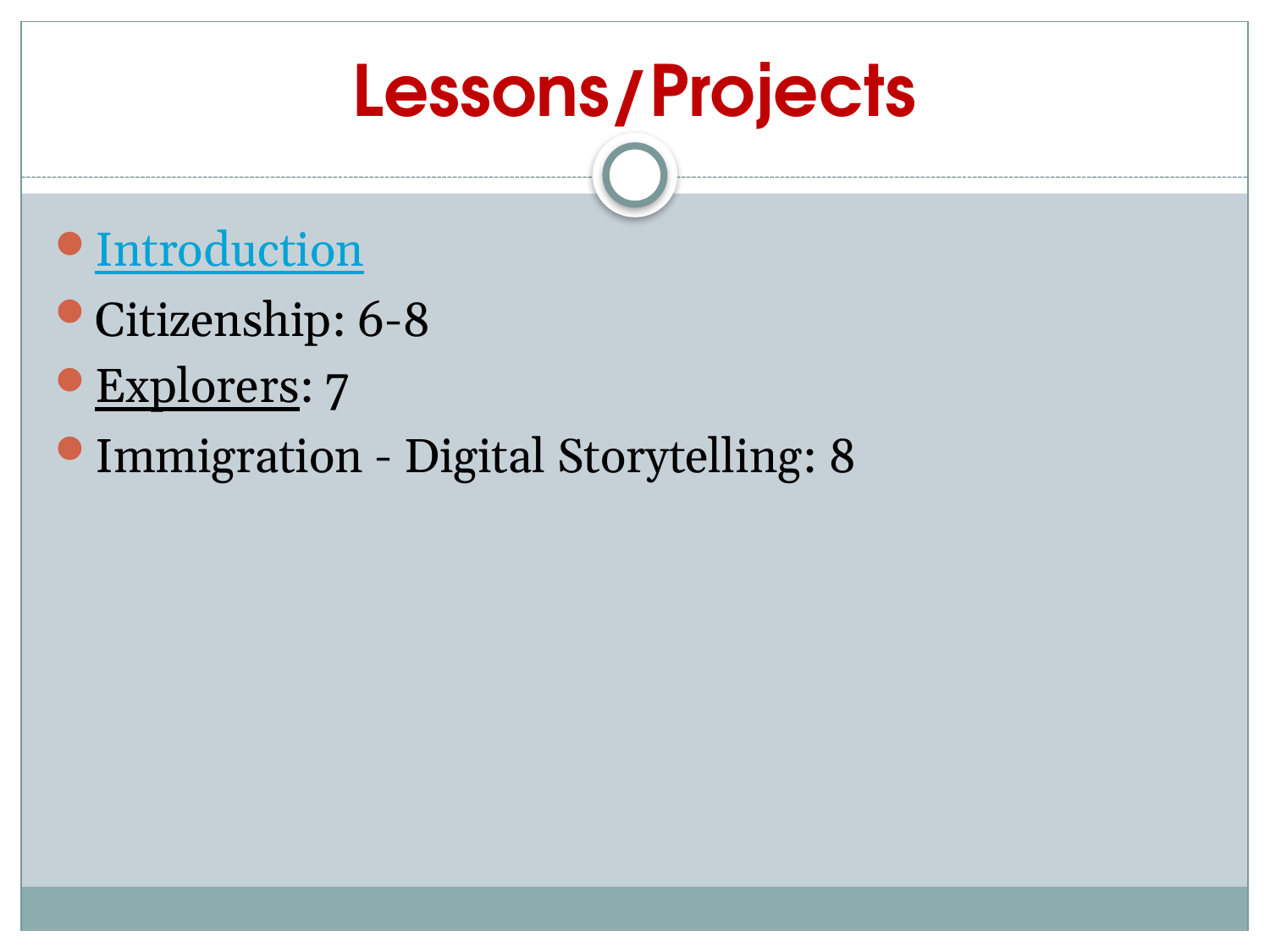

# Lessons/Projects
Introduction
Citizenship: 6-8
Explorers: 7
Immigration - Digital Storytelling: 8